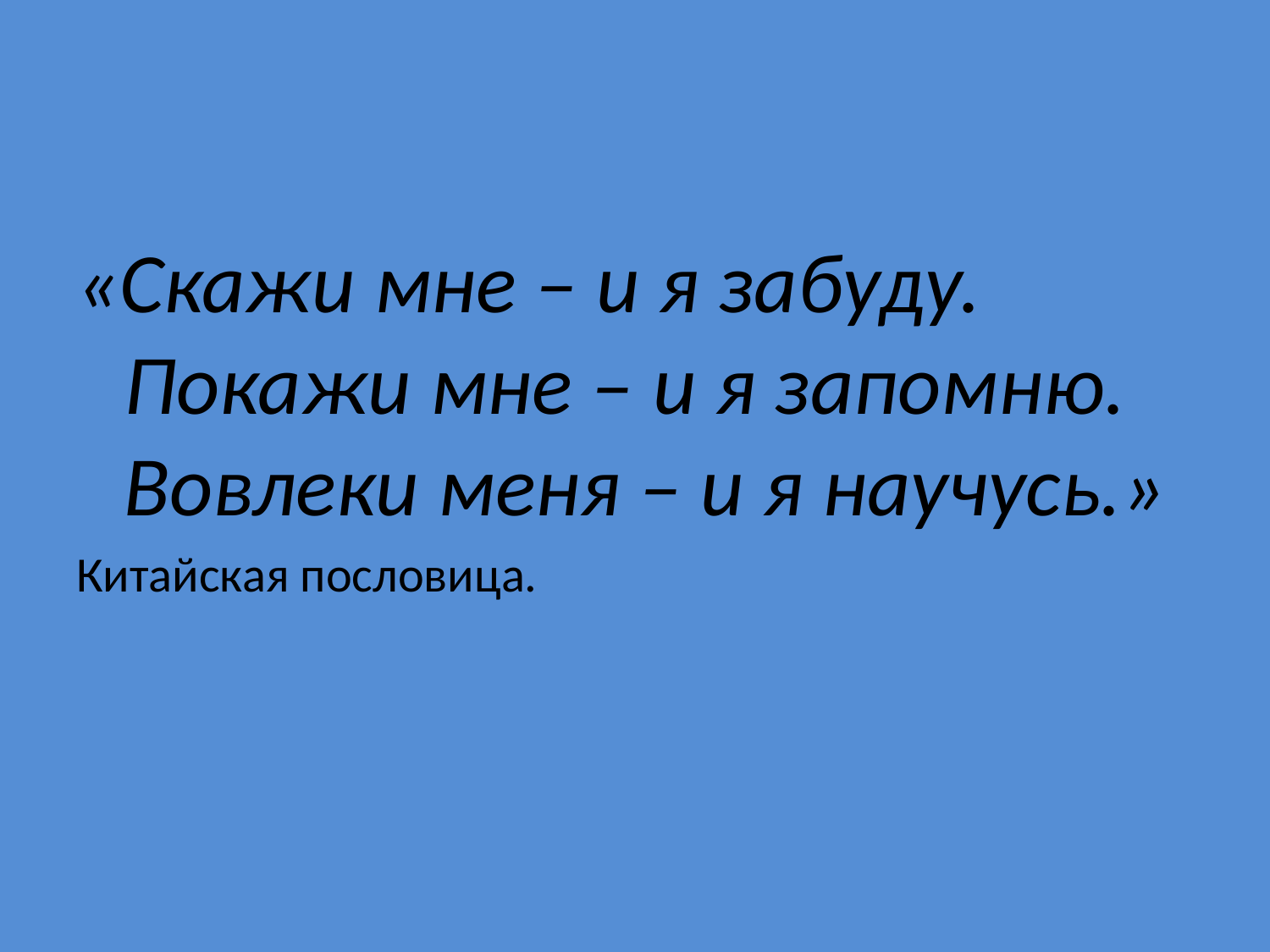

«Скажи мне – и я забуду. Покажи мне – и я запомню. Вовлеки меня – и я научусь.»
Китайская пословица.